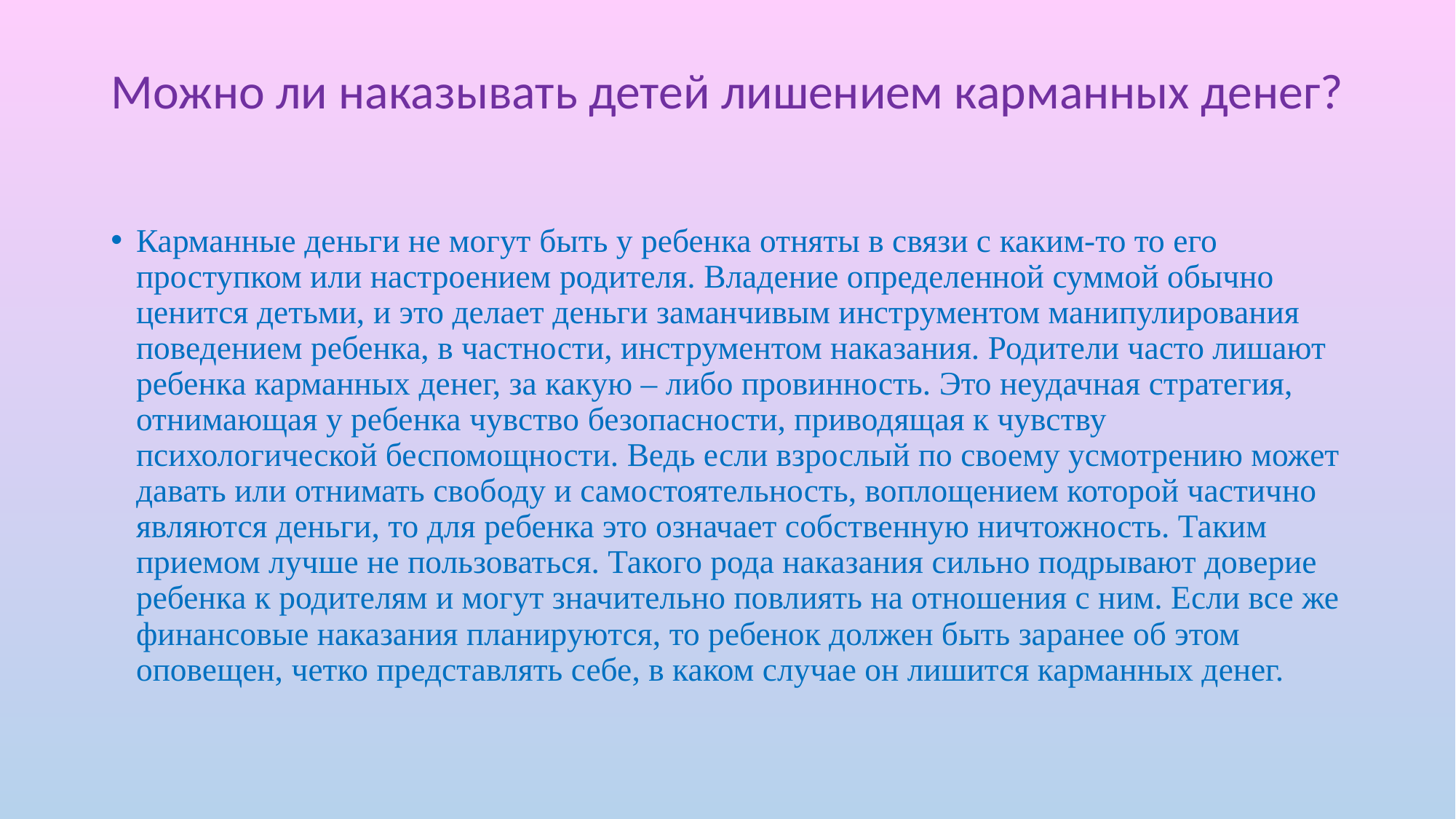

# Можно ли наказывать детей лишением карманных денег?
Карманные деньги не могут быть у ребенка отняты в связи с каким-то то его проступком или настроением родителя. Владение определенной суммой обычно ценится детьми, и это делает деньги заманчивым инструментом манипулирования поведением ребенка, в частности, инструментом наказания. Родители часто лишают ребенка карманных денег, за какую – либо провинность. Это неудачная стратегия, отнимающая у ребенка чувство безопасности, приводящая к чувству психологической беспомощности. Ведь если взрослый по своему усмотрению может давать или отнимать свободу и самостоятельность, воплощением которой частично являются деньги, то для ребенка это означает собственную ничтожность. Таким приемом лучше не пользоваться. Такого рода наказания сильно подрывают доверие ребенка к родителям и могут значительно повлиять на отношения с ним. Если все же финансовые наказания планируются, то ребенок должен быть заранее об этом оповещен, четко представлять себе, в каком случае он лишится карманных денег.